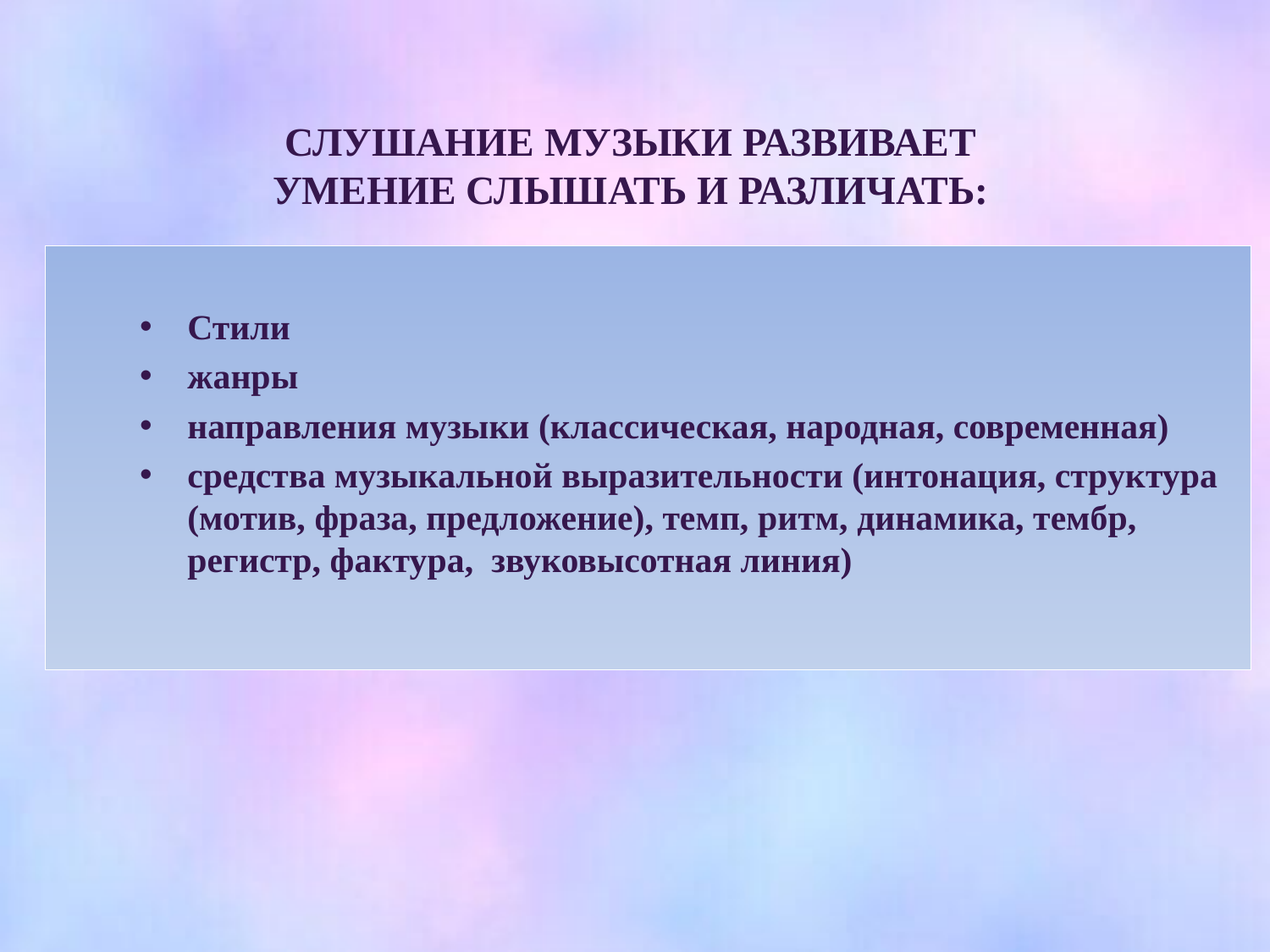

# СЛУШАНИЕ МУЗЫКИ РАЗВИВАЕТ УМЕНИЕ СЛЫШАТЬ И РАЗЛИЧАТЬ:

Стили
жанры
направления музыки (классическая, народная, современная)
средства музыкальной выразительности (интонация, структура  (мотив, фраза, предложение), темп, ритм, динамика, тембр, регистр, фактура,  звуковысотная линия)